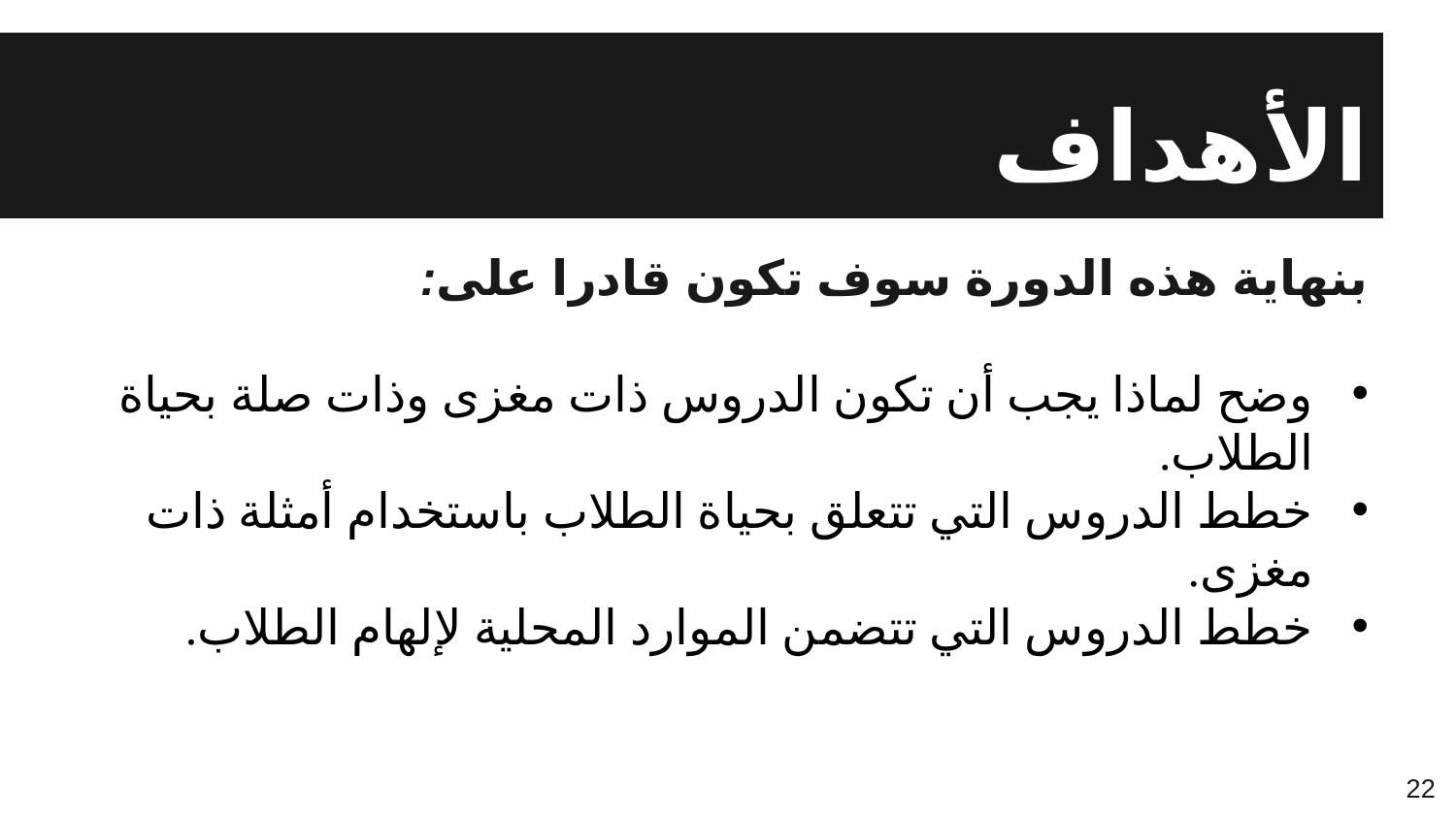

# الأهداف
بنهاية هذه الدورة سوف تكون قادرا على:

وضح لماذا يجب أن تكون الدروس ذات مغزى وذات صلة بحياة الطلاب.
خطط الدروس التي تتعلق بحياة الطلاب باستخدام أمثلة ذات مغزى.
خطط الدروس التي تتضمن الموارد المحلية لإلهام الطلاب.
22